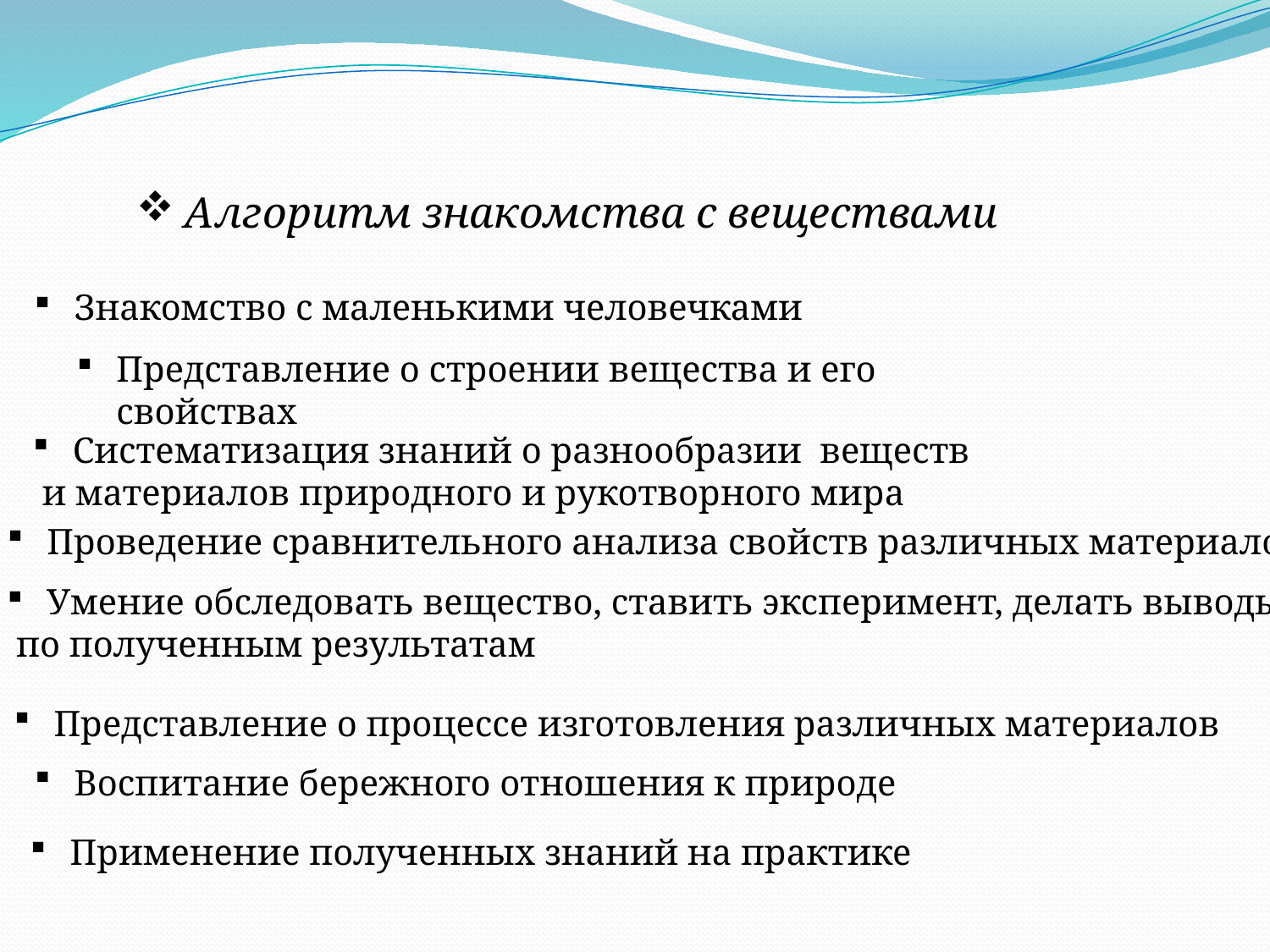

Алгоритм знакомства с веществами
Знакомство с маленькими человечками
Представление о строении вещества и его свойствах
Систематизация знаний о разнообразии  веществ
 и материалов природного и рукотворного мира
Проведение сравнительного анализа свойств различных материалов
Умение обследовать вещество, ставить эксперимент, делать выводы
 по полученным результатам
Представление о процессе изготовления различных материалов
Воспитание бережного отношения к природе
Применение полученных знаний на практике